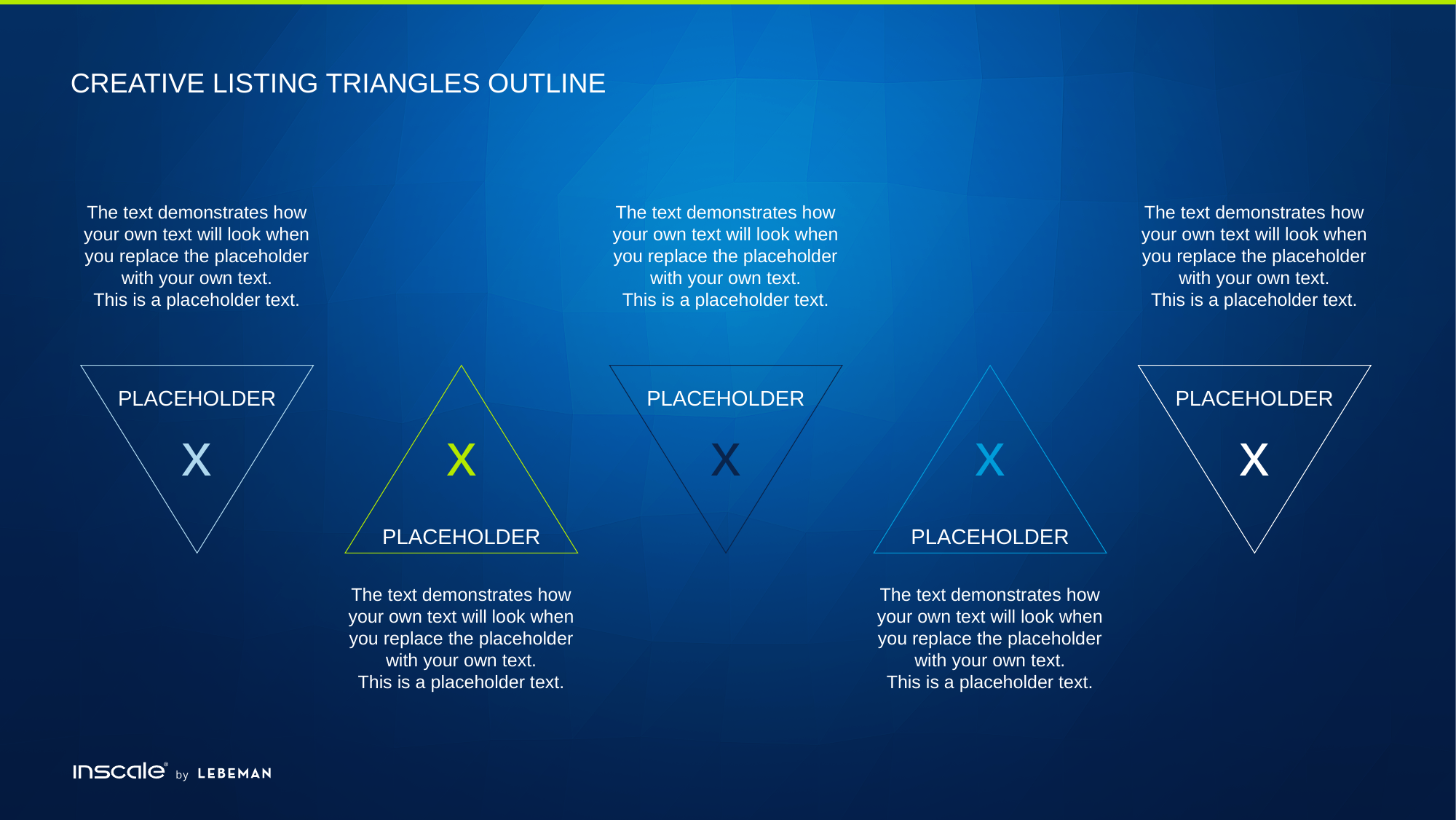

# Creative listing triangles Outline

The text demonstrates how your own text will look when you replace the placeholder with your own text.
This is a placeholder text.
The text demonstrates how your own text will look when you replace the placeholder with your own text.
This is a placeholder text.
The text demonstrates how your own text will look when you replace the placeholder with your own text.
This is a placeholder text.
placeholder
placeholder
placeholder
placeholder
placeholder
x
x
x
x
x
The text demonstrates how your own text will look when you replace the placeholder with your own text.
This is a placeholder text.
The text demonstrates how your own text will look when you replace the placeholder with your own text.
This is a placeholder text.